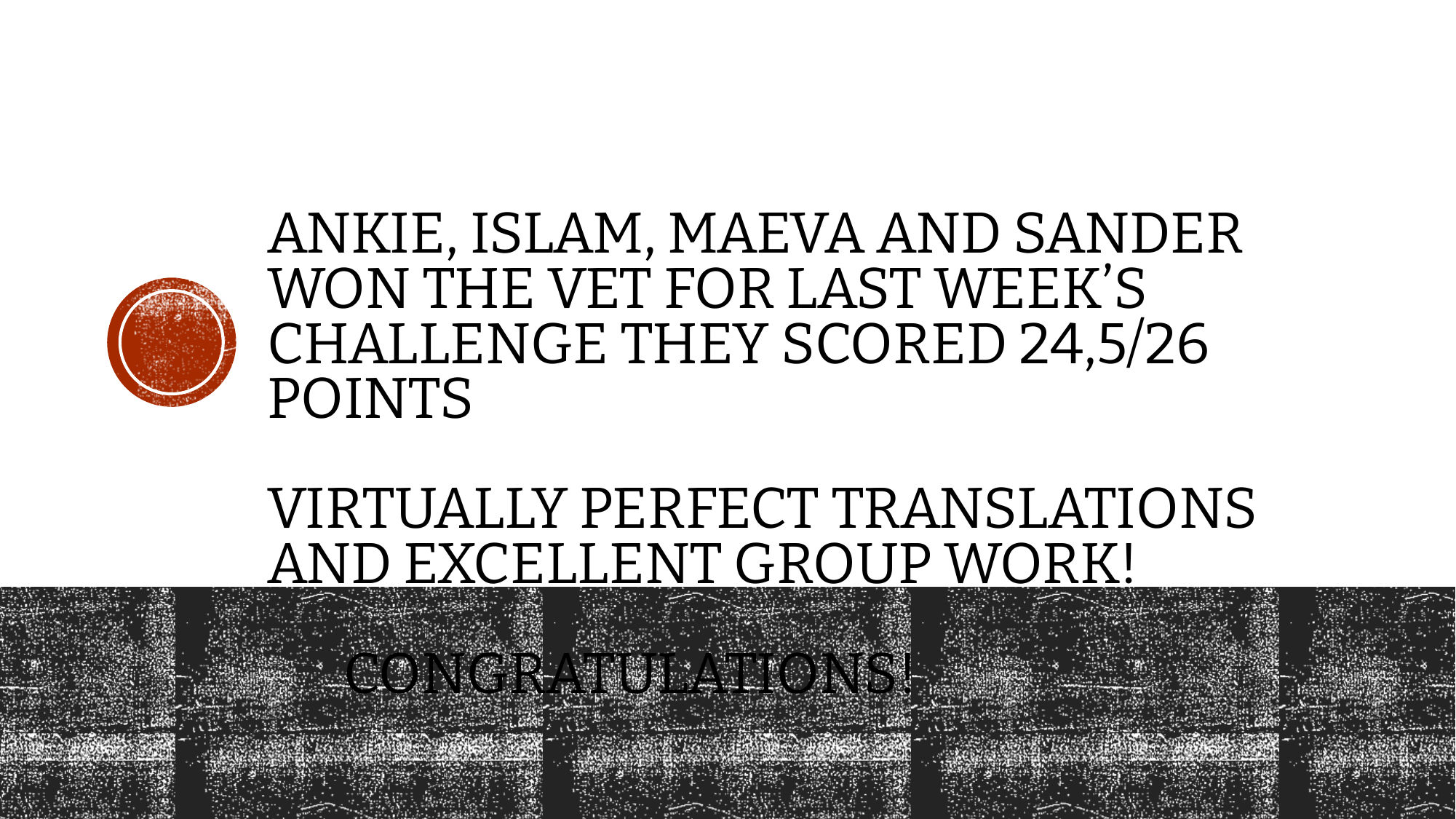

# ankie, islam, maeva and sander won the vet for last week’s challenge they scored 24,5/26 points virtually perfect translations and Excellent group work! Congratulations!